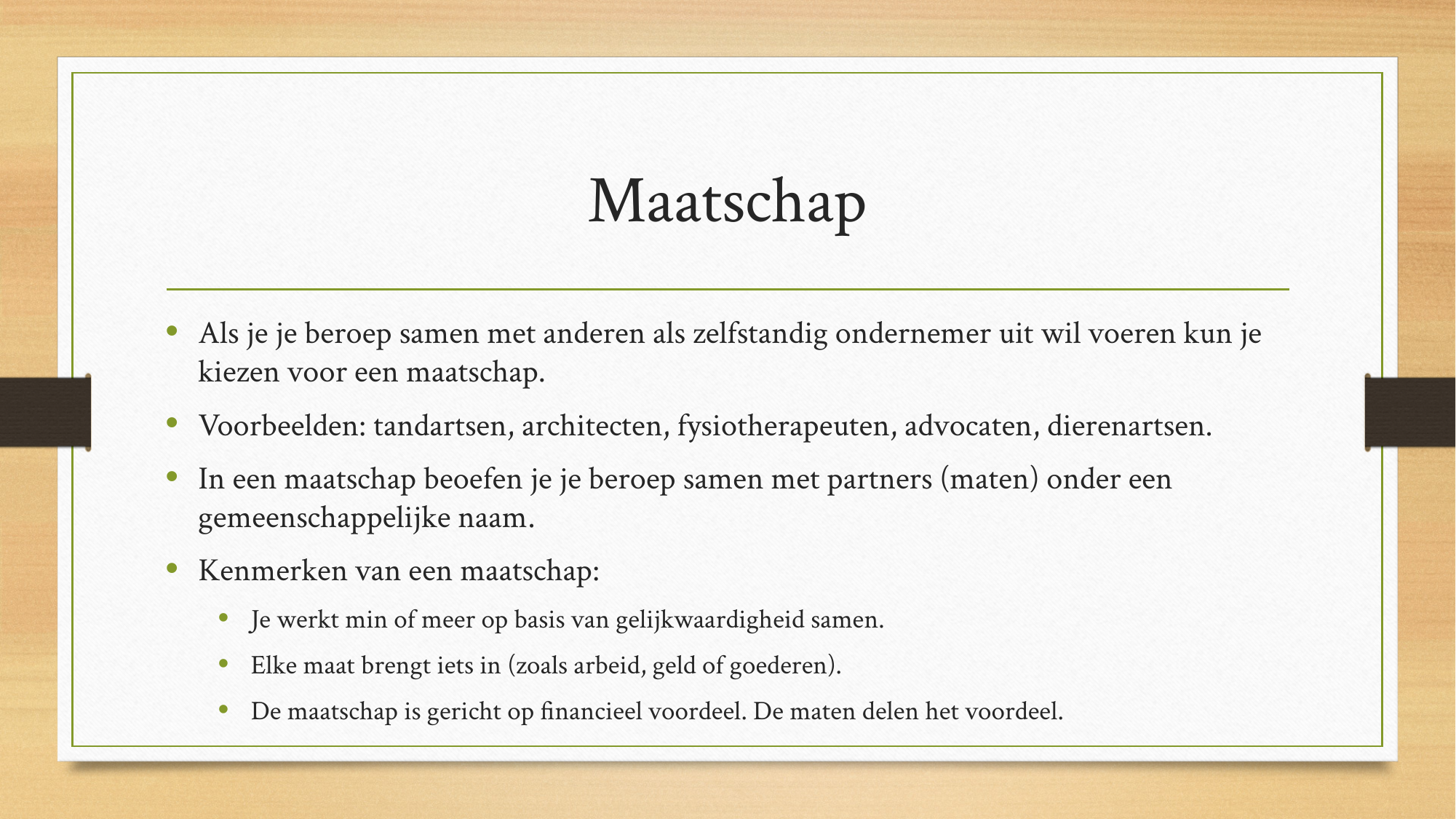

# Maatschap
Als je je beroep samen met anderen als zelfstandig ondernemer uit wil voeren kun je kiezen voor een maatschap.
Voorbeelden: tandartsen, architecten, fysiotherapeuten, advocaten, dierenartsen.
In een maatschap beoefen je je beroep samen met partners (maten) onder een gemeenschappelijke naam.
Kenmerken van een maatschap:
Je werkt min of meer op basis van gelijkwaardigheid samen.
Elke maat brengt iets in (zoals arbeid, geld of goederen).
De maatschap is gericht op financieel voordeel. De maten delen het voordeel.